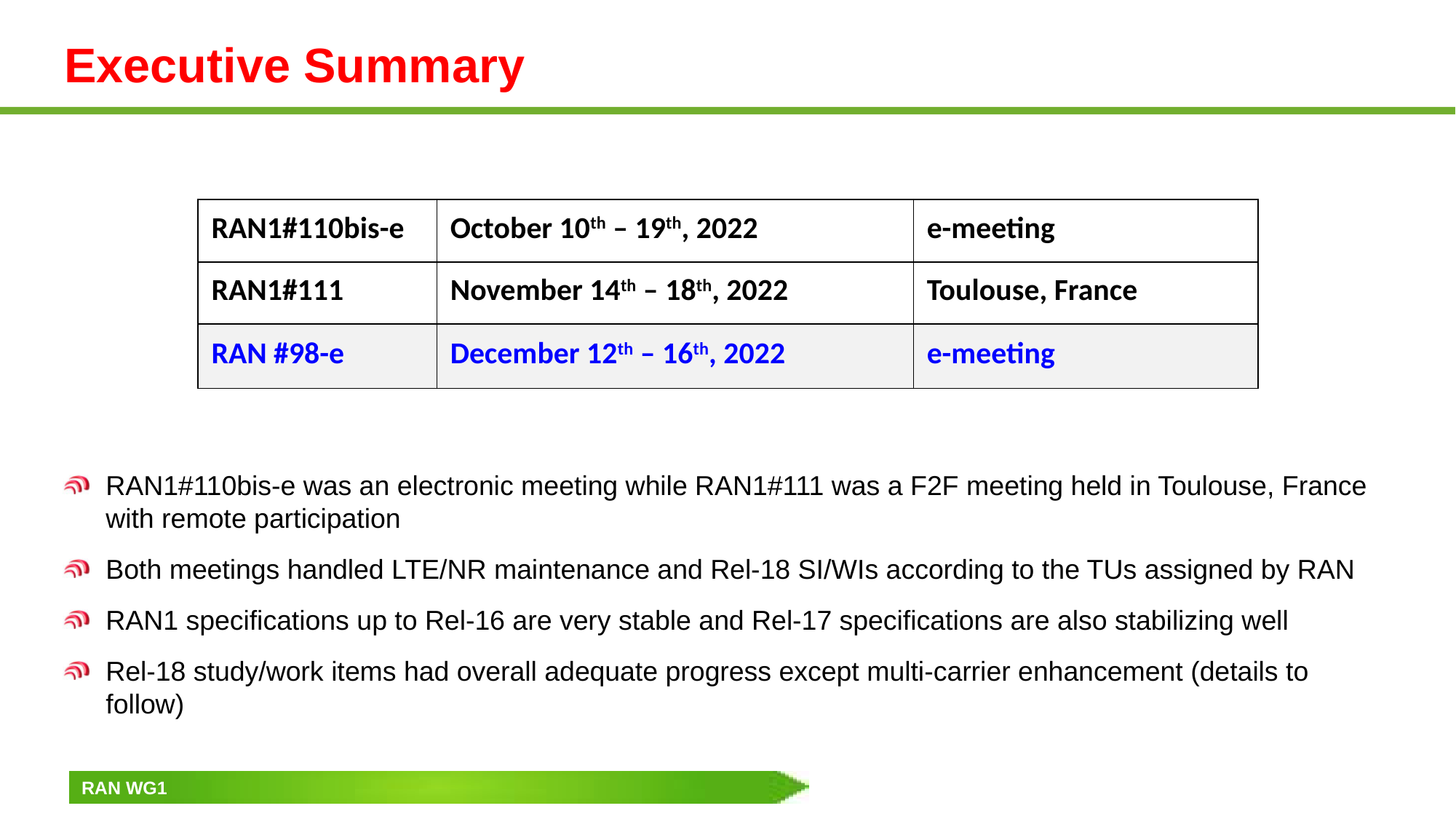

# Executive Summary
| RAN1#110bis-e | October 10th – 19th, 2022 | e-meeting |
| --- | --- | --- |
| RAN1#111 | November 14th – 18th, 2022 | Toulouse, France |
| RAN #98-e | December 12th – 16th, 2022 | e-meeting |
RAN1#110bis-e was an electronic meeting while RAN1#111 was a F2F meeting held in Toulouse, France with remote participation
Both meetings handled LTE/NR maintenance and Rel-18 SI/WIs according to the TUs assigned by RAN
RAN1 specifications up to Rel-16 are very stable and Rel-17 specifications are also stabilizing well
Rel-18 study/work items had overall adequate progress except multi-carrier enhancement (details to follow)